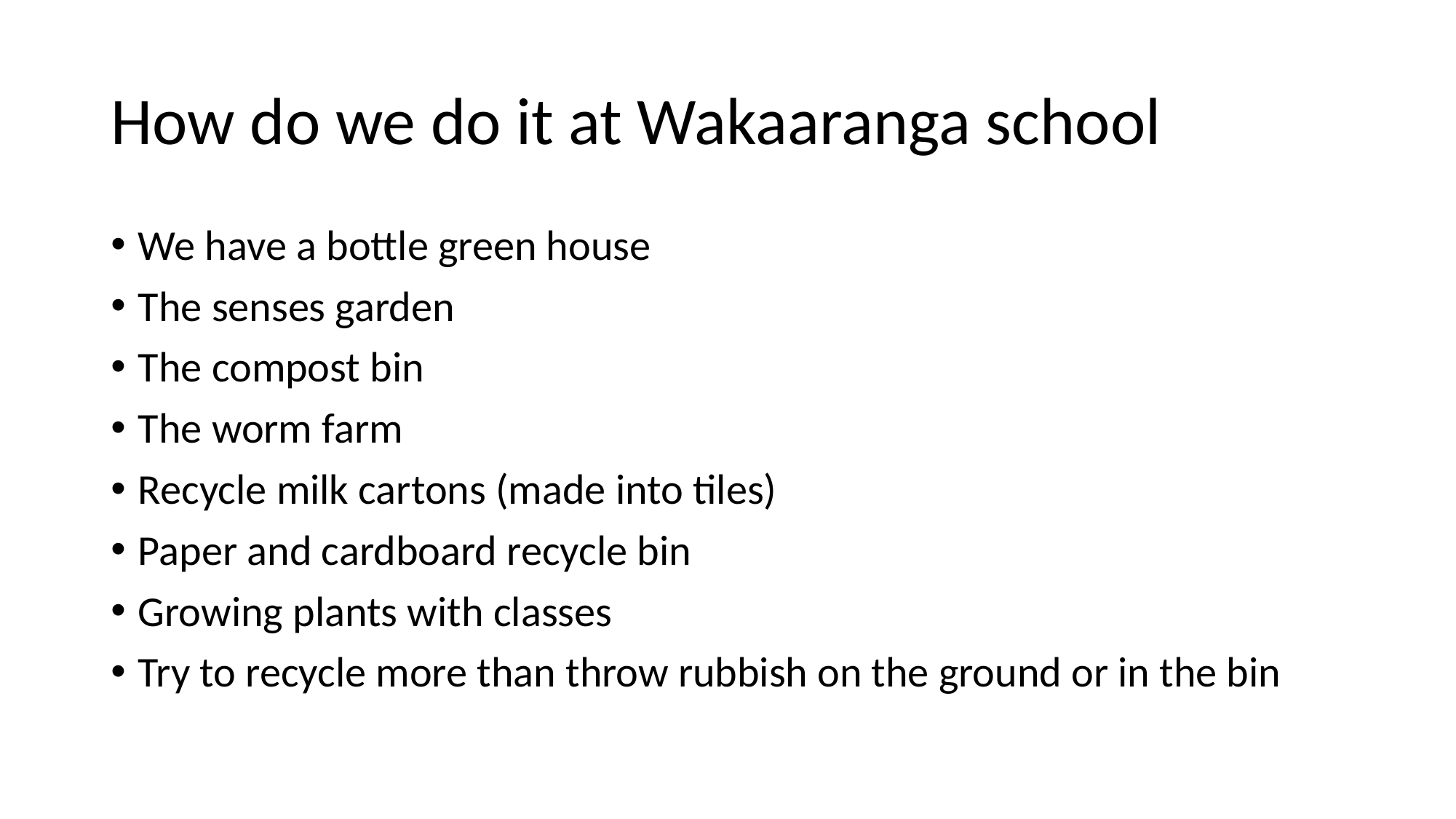

# How do we do it at Wakaaranga school
We have a bottle green house
The senses garden
The compost bin
The worm farm
Recycle milk cartons (made into tiles)
Paper and cardboard recycle bin
Growing plants with classes
Try to recycle more than throw rubbish on the ground or in the bin